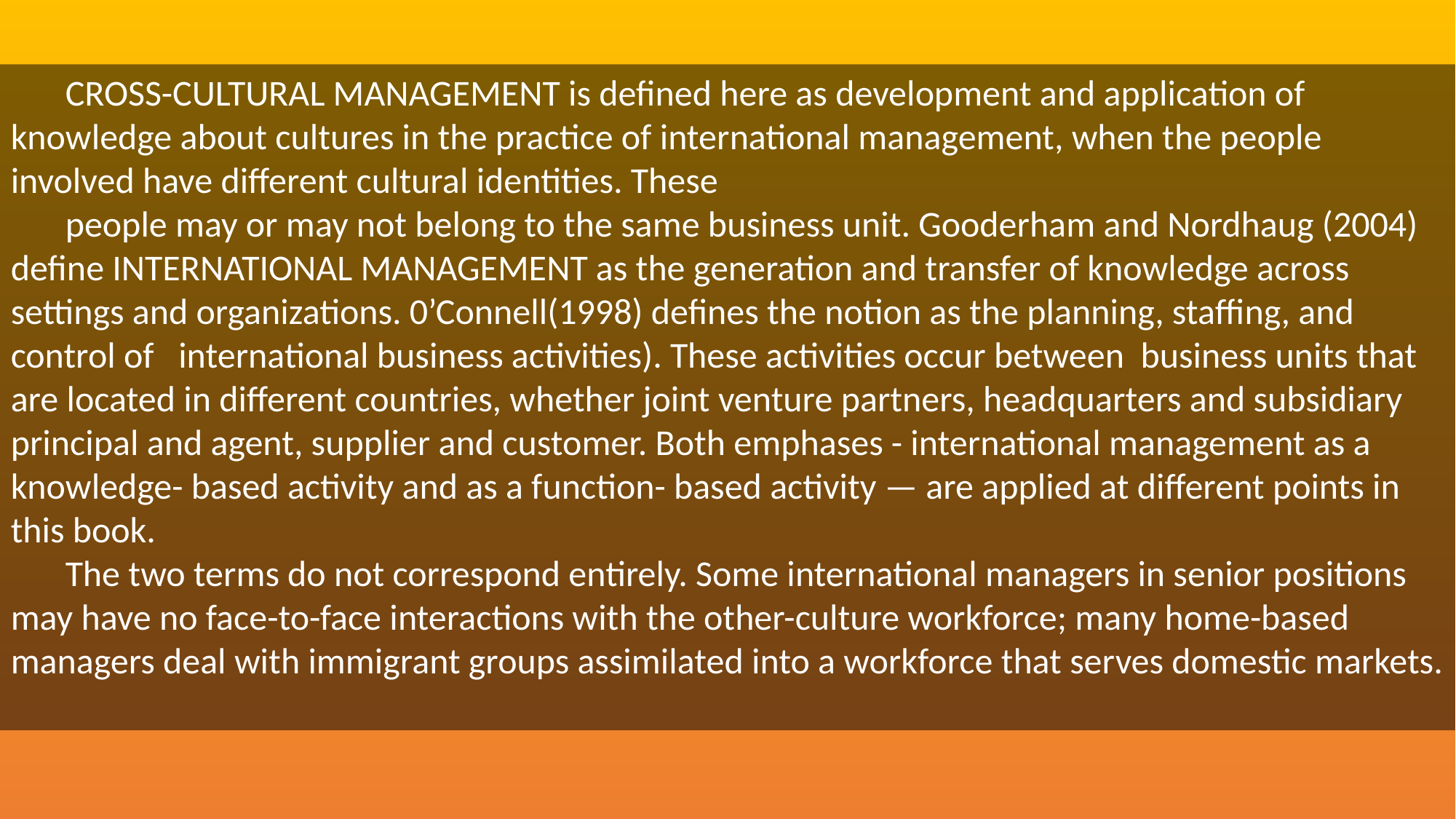

CROSS-CULTURAL MANAGEMENT is defined here as development and application of knowledge about cultures in the practice of international management, when the people involved have different cultural identities. These
people may or may not belong to the same business unit. Gooderham and Nordhaug (2004) define INTERNATIONAL MANAGEMENT as the generation and transfer of knowledge across settings and organizations. 0’Connell(1998) defines the notion as the planning, staffing, and control of   international business activities). These activities occur between  business units that are located in different countries, whether joint venture partners, headquarters and subsidiary principal and agent, supplier and customer. Both emphases - international management as a knowledge- based activity and as a function- based activity — are applied at different points in this book.
The two terms do not correspond entirely. Some international managers in senior positions may have no face-to-face interactions with the other-culture workforce; many home-based managers deal with immigrant groups assimilated into a workforce that serves domestic markets.